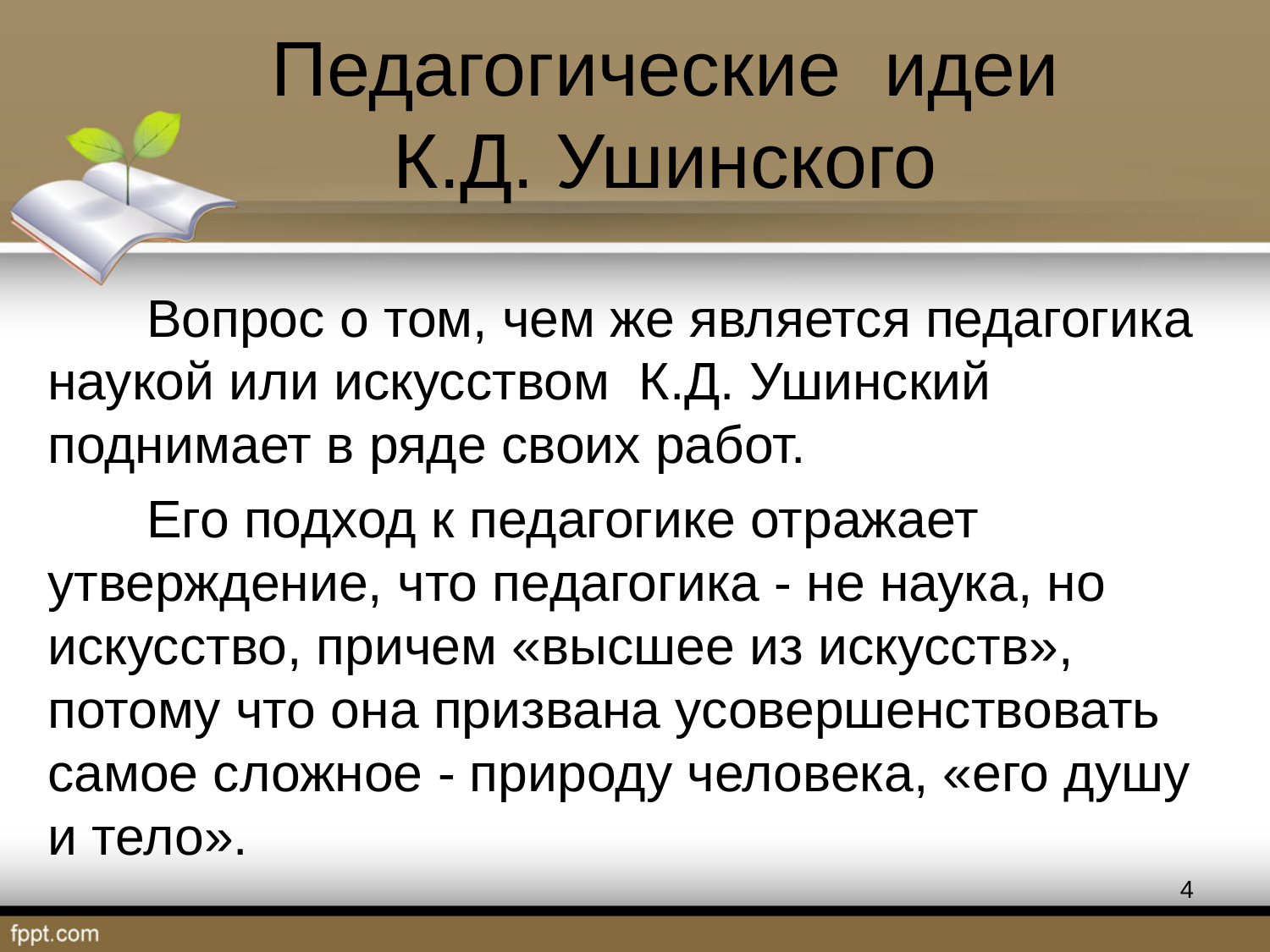

# Педагогические  идеи К.Д. Ушинского
Вопрос о том, чем же является педагогика наукой или искусством  К.Д. Ушинский поднимает в ряде своих работ.
Его подход к педагогике отражает утверждение, что педагогика - не наука, но искусство, причем «высшее из искусств», потому что она призвана усовершенствовать самое сложное - природу человека, «его душу и тело».
4